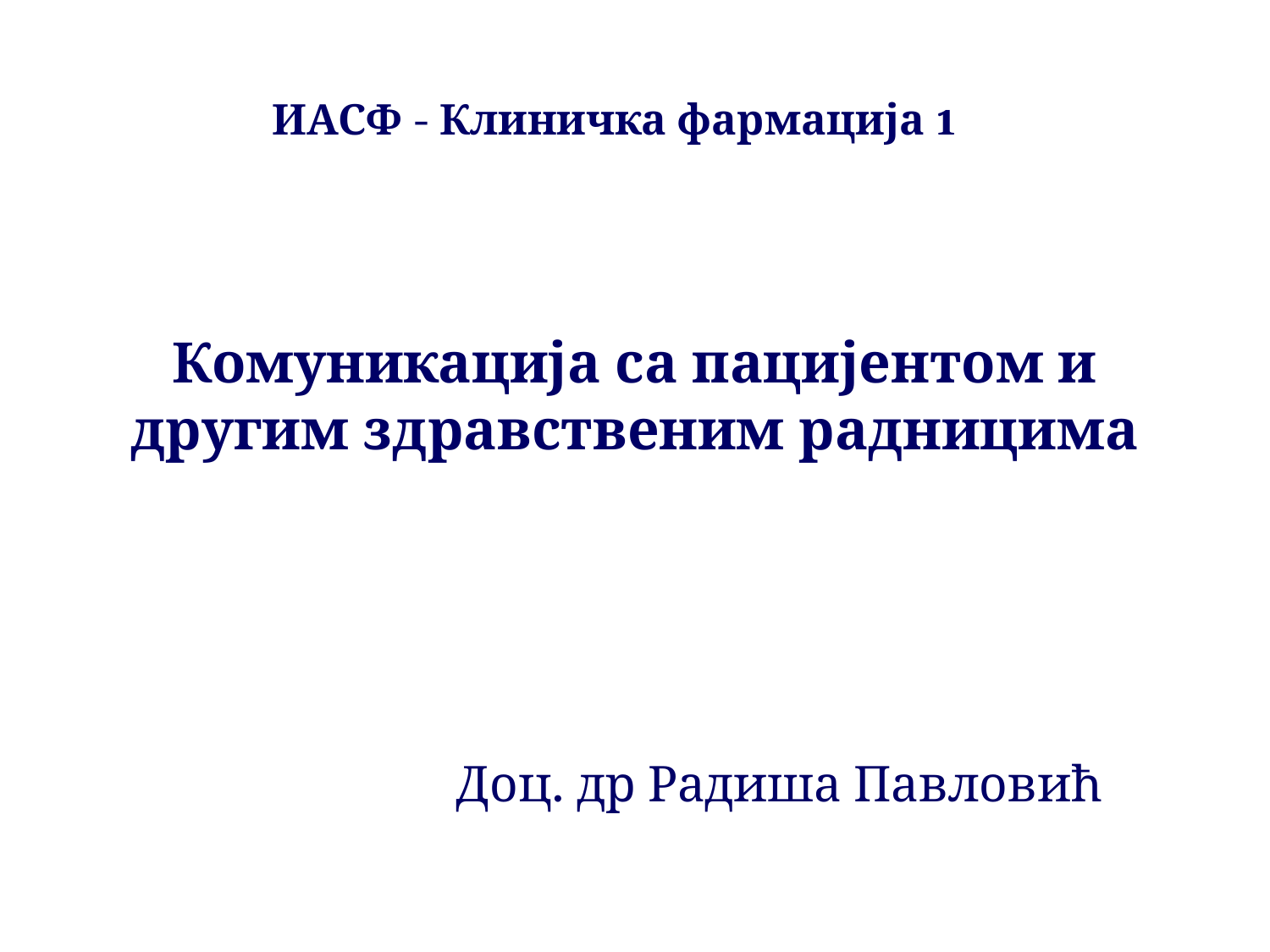

ИАСФ - Клиничка фармација 1
# Комуникација са пацијентом и другим здравственим радницима
Доц. др Радиша Павловић